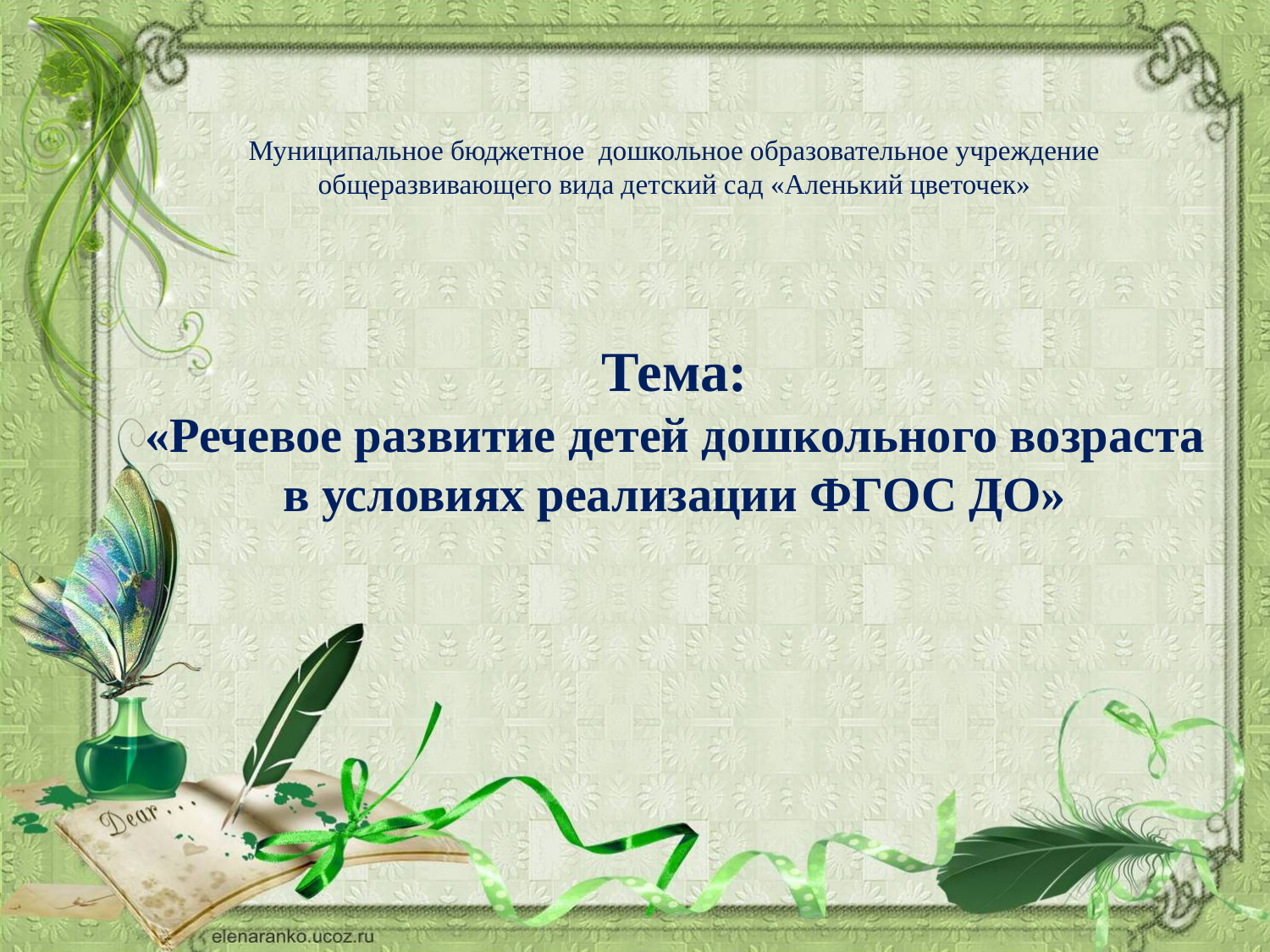

Муниципальное бюджетное  дошкольное образовательное учреждение общеразвивающего вида детский сад «Аленький цветочек»

Тема:
«Речевое развитие детей дошкольного возраста в условиях реализации ФГОС ДО»